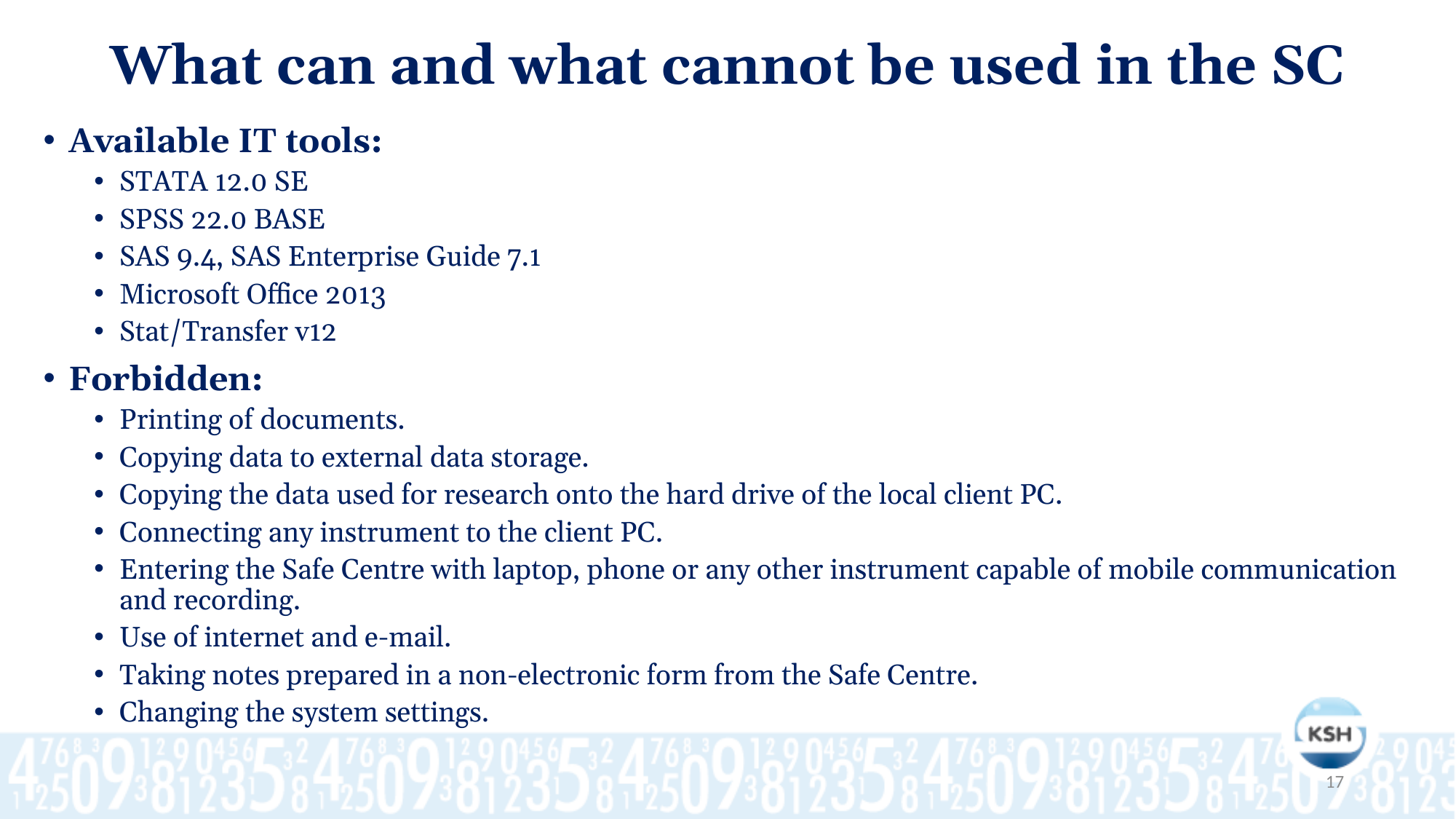

What can and what cannot be used in the SC
Available IT tools:
STATA 12.0 SE
SPSS 22.0 BASE
SAS 9.4, SAS Enterprise Guide 7.1
Microsoft Office 2013
Stat/Transfer v12
Forbidden:
Printing of documents.
Copying data to external data storage.
Copying the data used for research onto the hard drive of the local client PC.
Connecting any instrument to the client PC.
Entering the Safe Centre with laptop, phone or any other instrument capable of mobile communication and recording.
Use of internet and e-mail.
Taking notes prepared in a non-electronic form from the Safe Centre.
Changing the system settings.

17